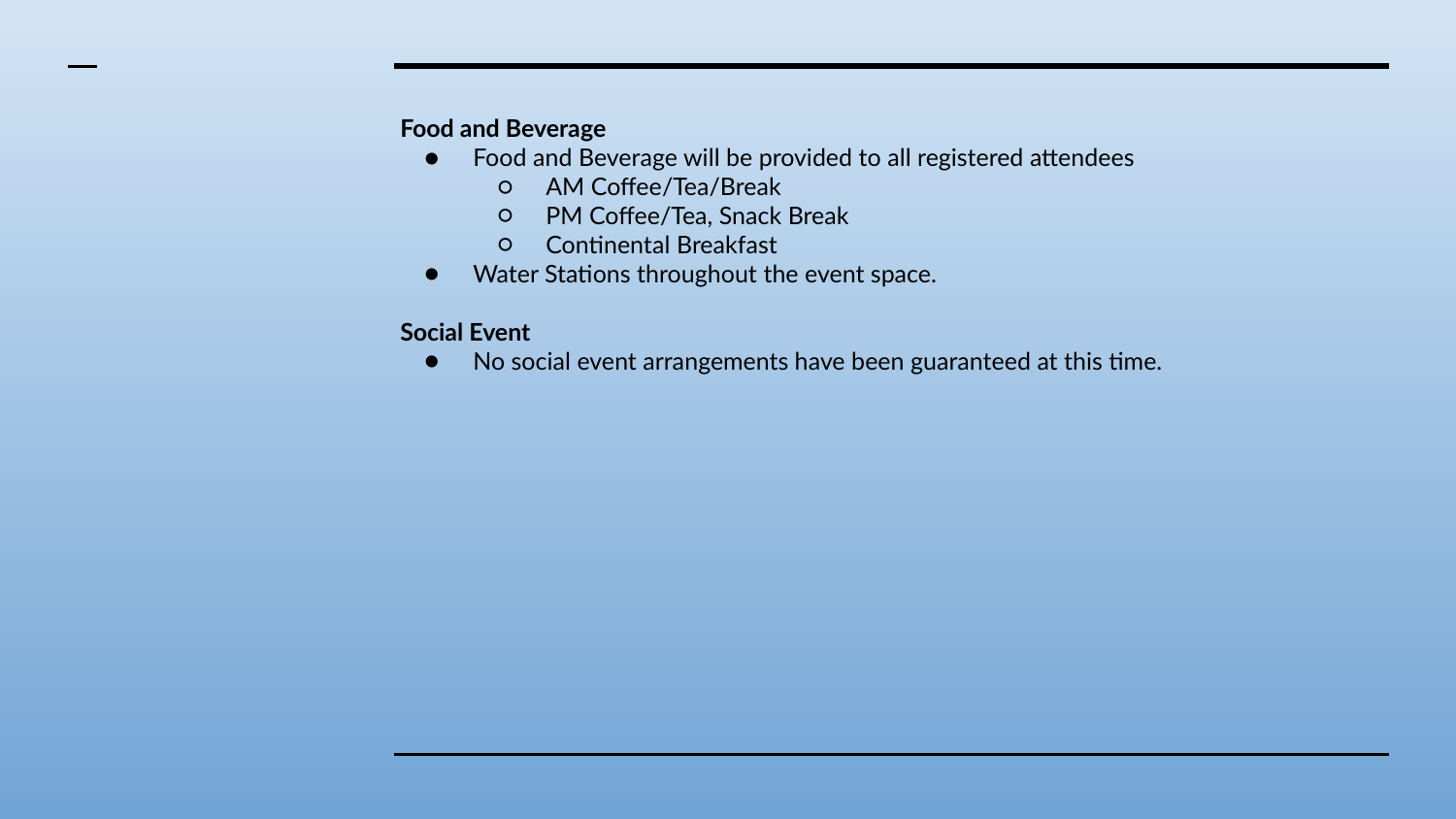

Food and Beverage
Food and Beverage will be provided to all registered attendees
AM Coffee/Tea/Break
PM Coffee/Tea, Snack Break
Continental Breakfast
Water Stations throughout the event space.

Social Event
No social event arrangements have been guaranteed at this time.